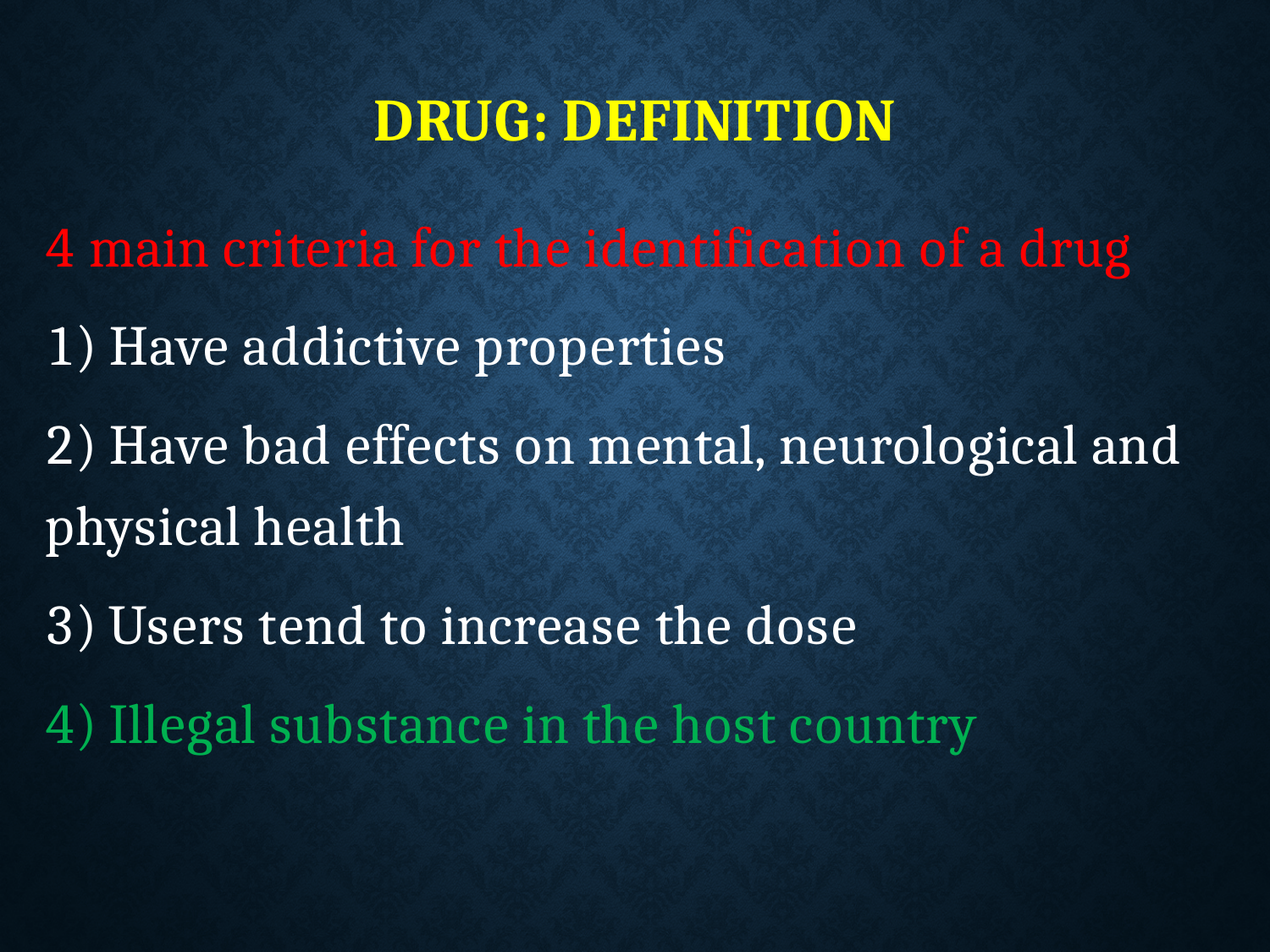

# DRUG: DEFINITION
4 main criteria for the identification of a drug
1) Have addictive properties
2) Have bad effects on mental, neurological and physical health
3) Users tend to increase the dose
4) Illegal substance in the host country